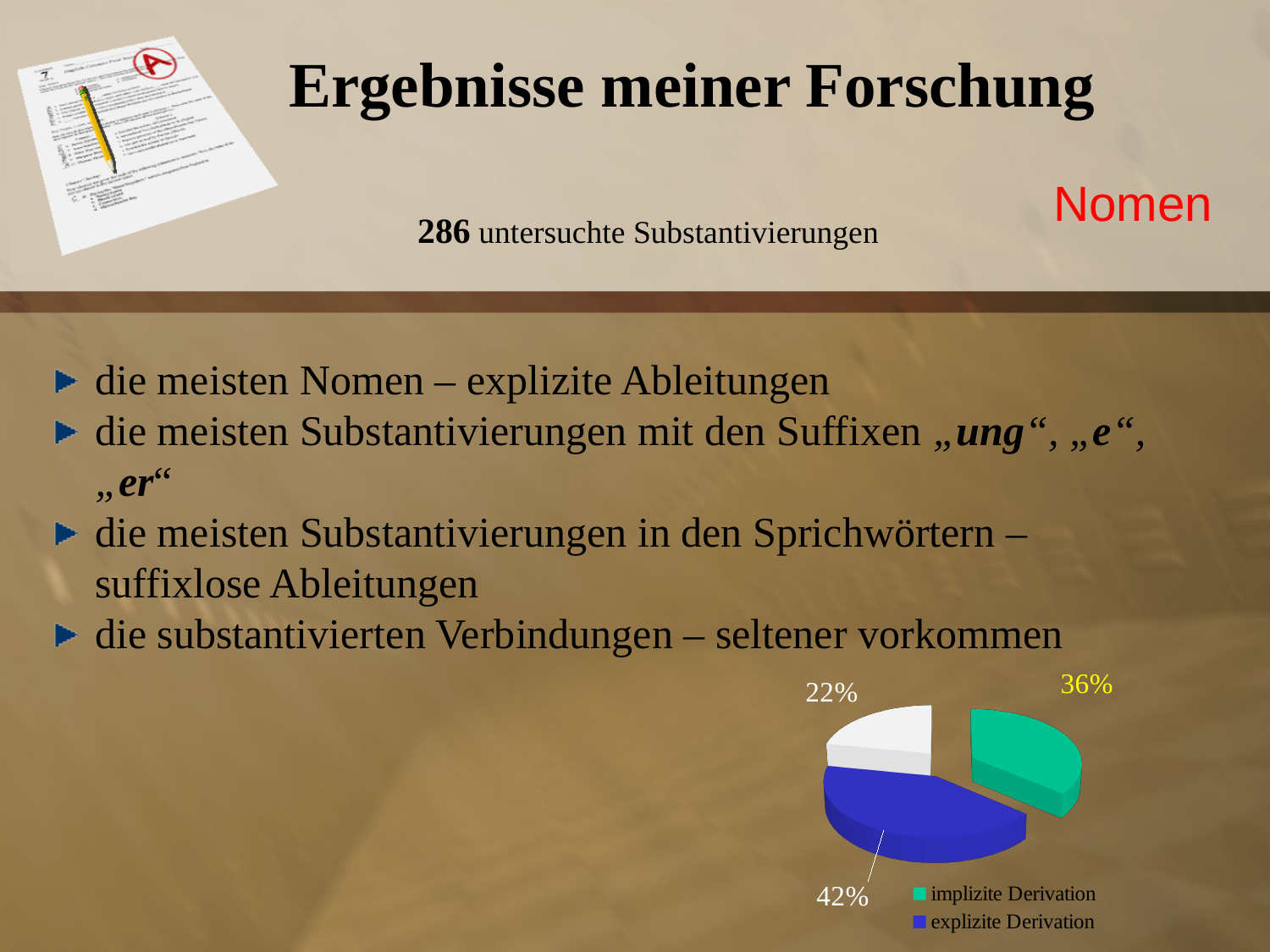

# Ergebnisse meiner Forschung
Nomen
286 untersuchte Substantivierungen
die meisten Nomen – explizite Ableitungen
die meisten Substantivierungen mit den Suffixen „ung“, „e“, „er“
die meisten Substantivierungen in den Sprichwörtern – suffixlose Ableitungen
die substantivierten Verbindungen – seltener vorkommen

[unsupported chart]